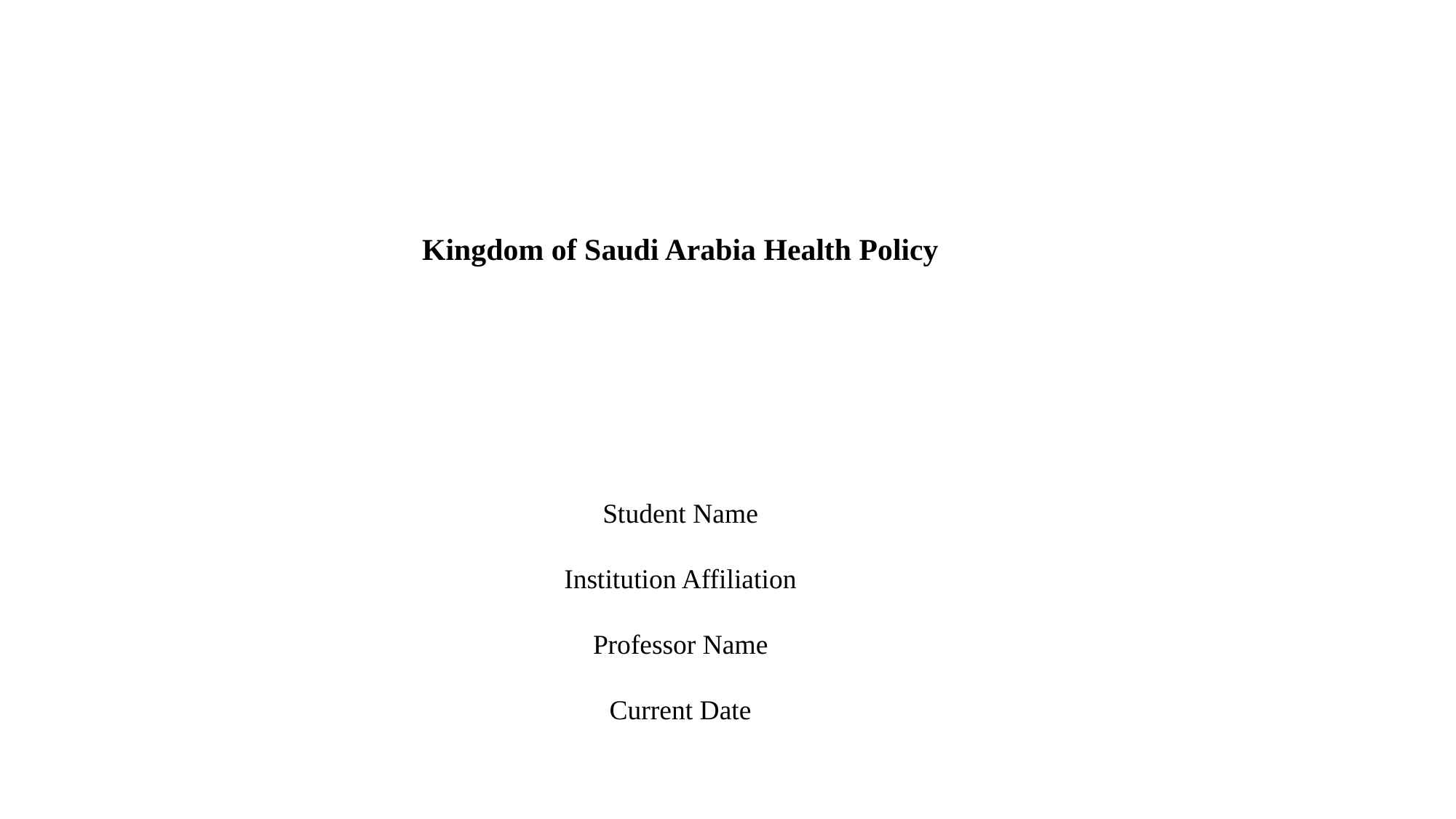

Kingdom of Saudi Arabia Health Policy

Student Name
Institution Affiliation
Professor Name
Current Date